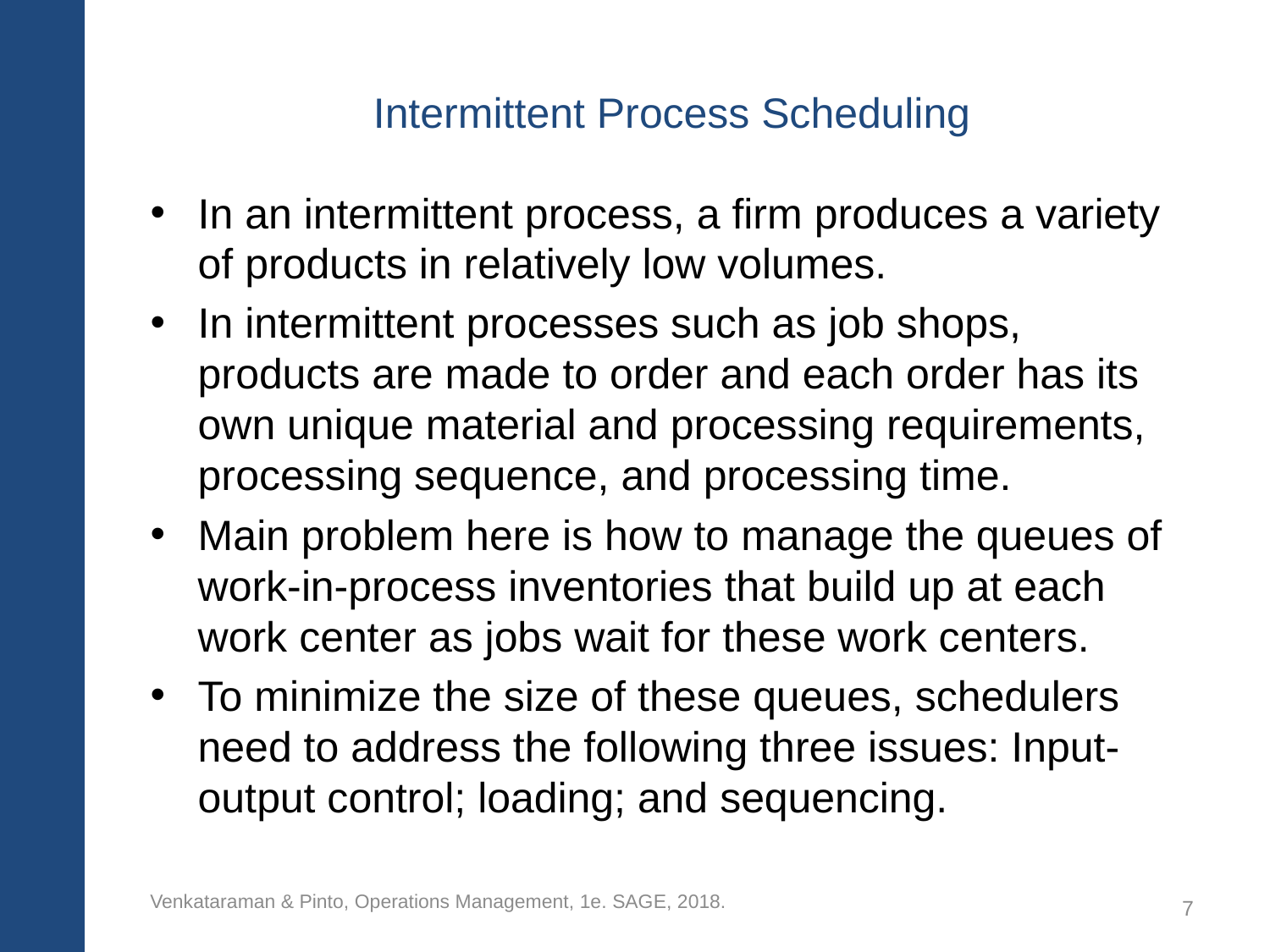

# Intermittent Process Scheduling
In an intermittent process, a firm produces a variety of products in relatively low volumes.
In intermittent processes such as job shops, products are made to order and each order has its own unique material and processing requirements, processing sequence, and processing time.
Main problem here is how to manage the queues of work-in-process inventories that build up at each work center as jobs wait for these work centers.
To minimize the size of these queues, schedulers need to address the following three issues: Input-output control; loading; and sequencing.
Venkataraman & Pinto, Operations Management, 1e. SAGE, 2018.
7